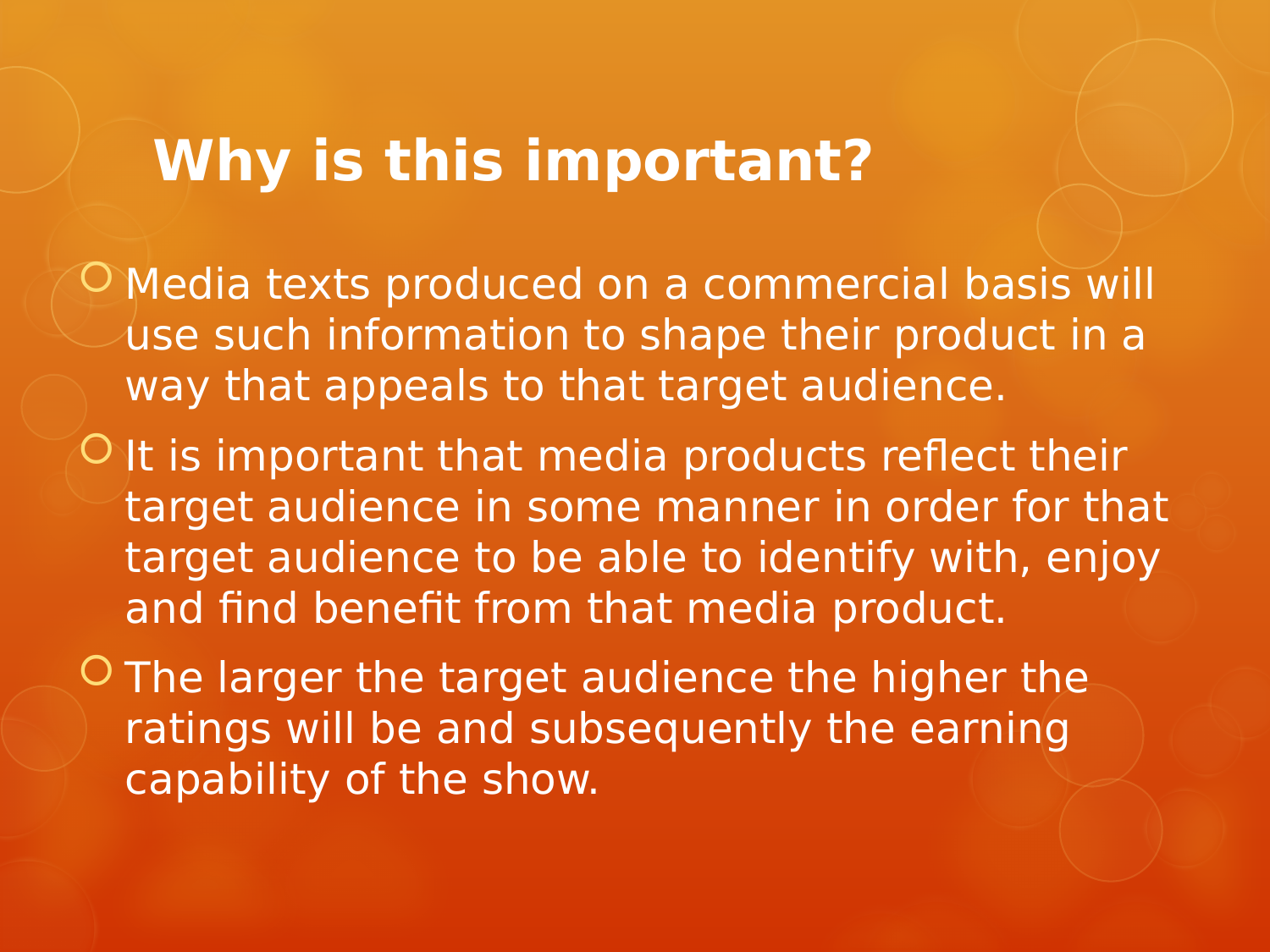

# Why is this important?
Media texts produced on a commercial basis will use such information to shape their product in a way that appeals to that target audience.
It is important that media products reflect their target audience in some manner in order for that target audience to be able to identify with, enjoy and find benefit from that media product.
The larger the target audience the higher the ratings will be and subsequently the earning capability of the show.